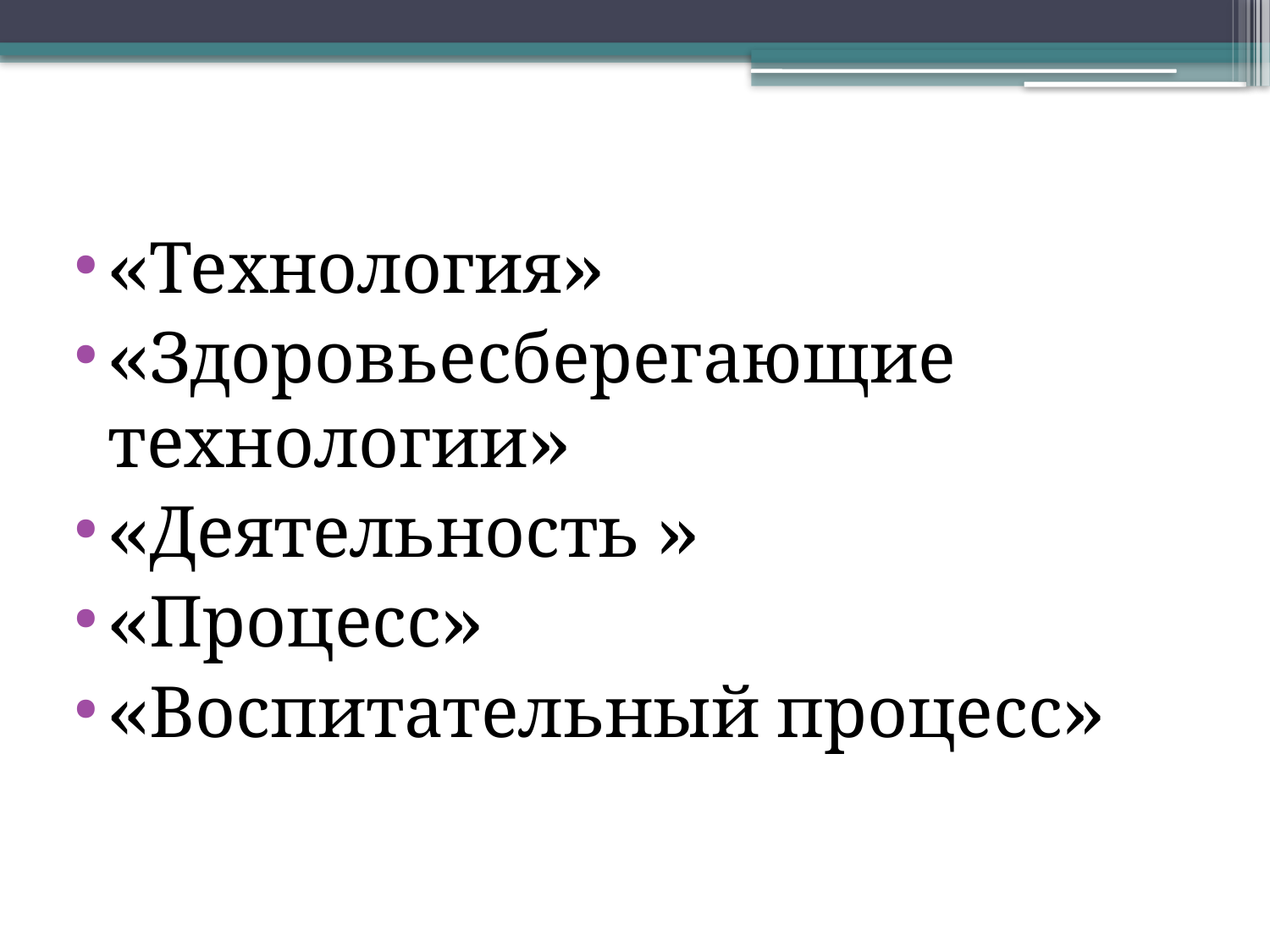

«Технология»
«Здоровьесберегающие  технологии»
«Деятельность »
«Процесс»
«Воспитательный процесс»